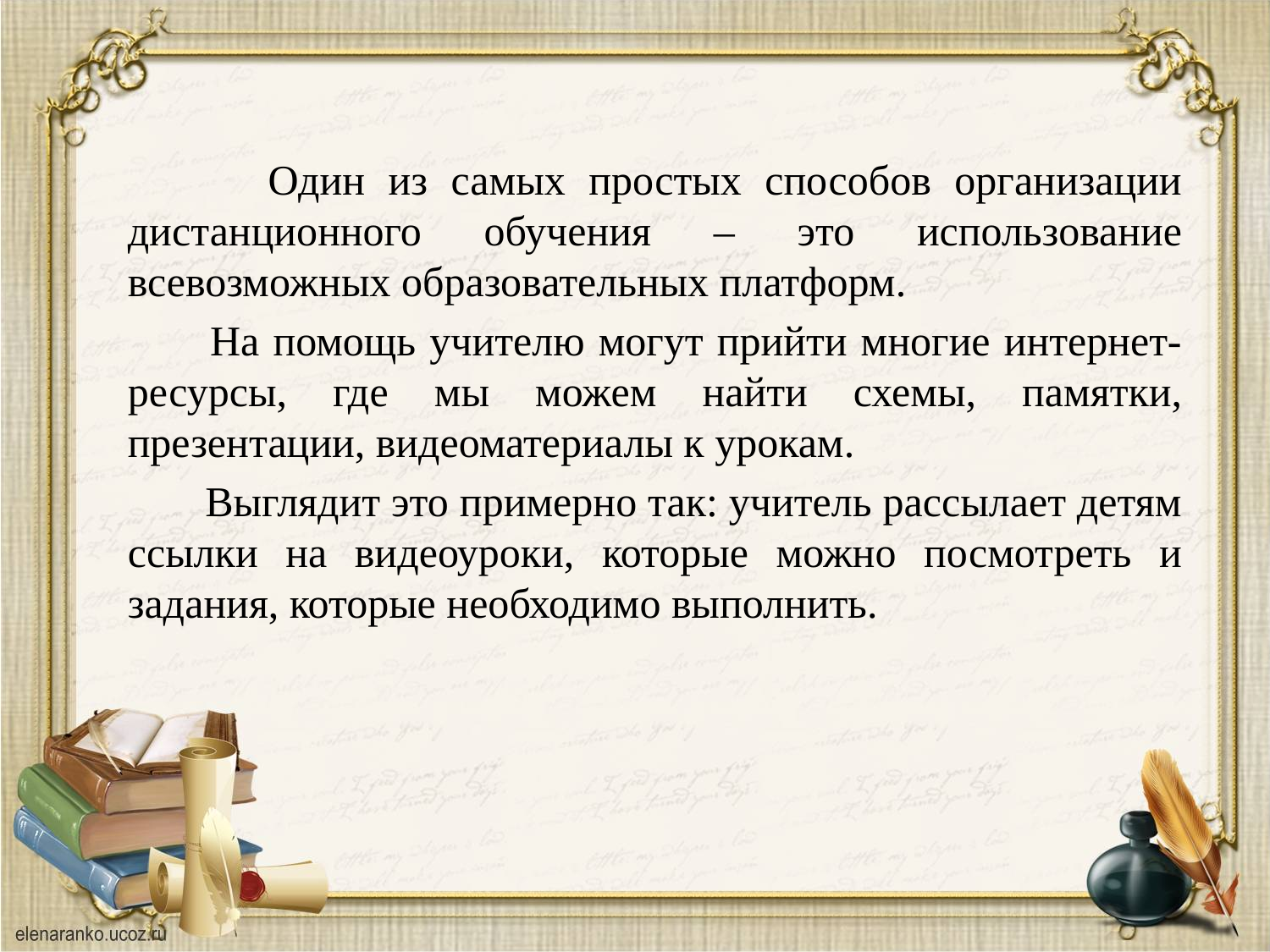

Один из самых простых способов организации дистанционного обучения – это использование всевозможных образовательных платформ.
      На помощь учителю могут прийти многие интернет-ресурсы, где мы можем найти схемы, памятки, презентации, видеоматериалы к урокам.
       Выглядит это примерно так: учитель рассылает детям ссылки на видеоуроки, которые можно посмотреть и задания, которые необходимо выполнить.